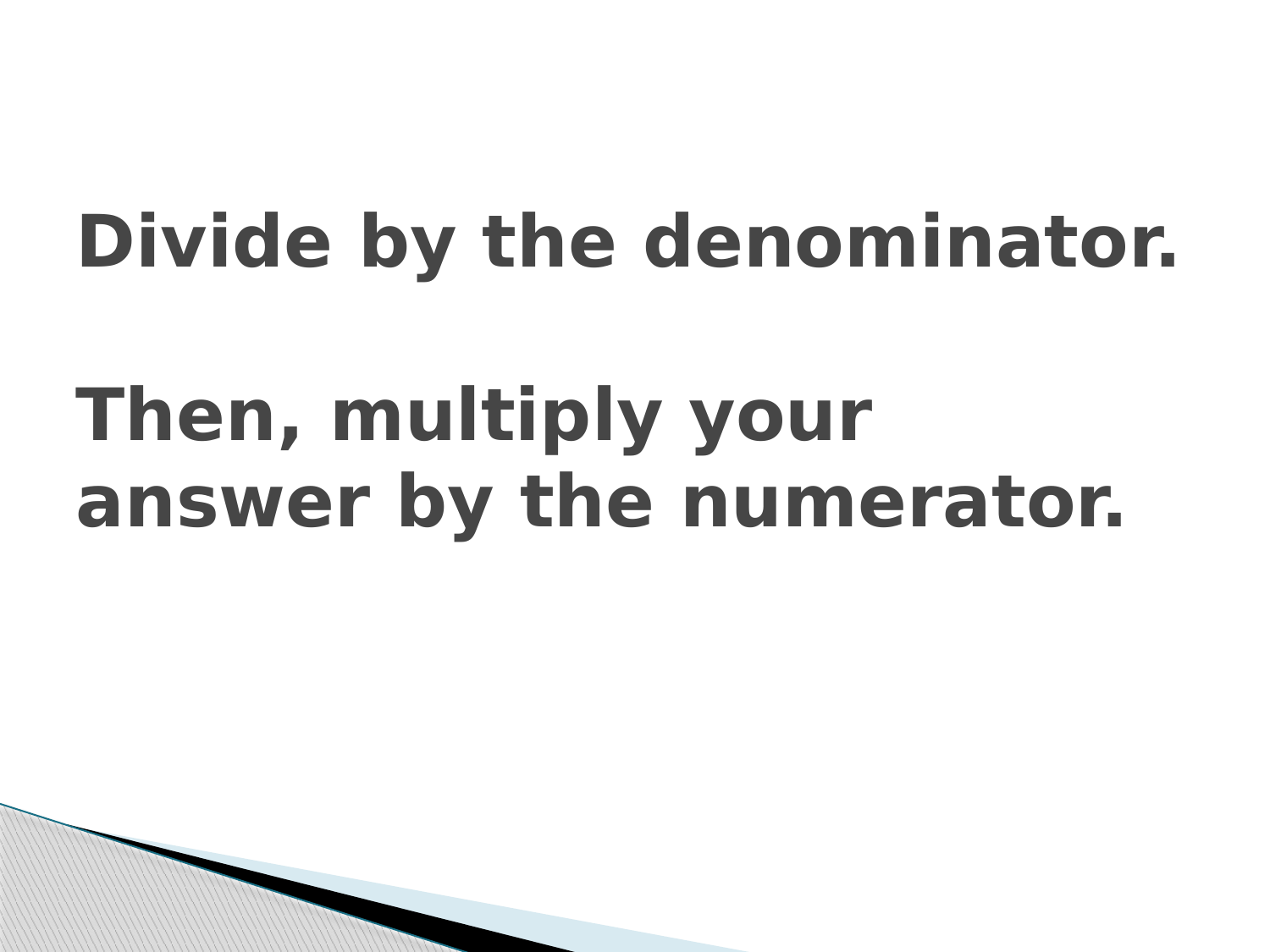

# Divide by the denominator. Then, multiply your answer by the numerator.